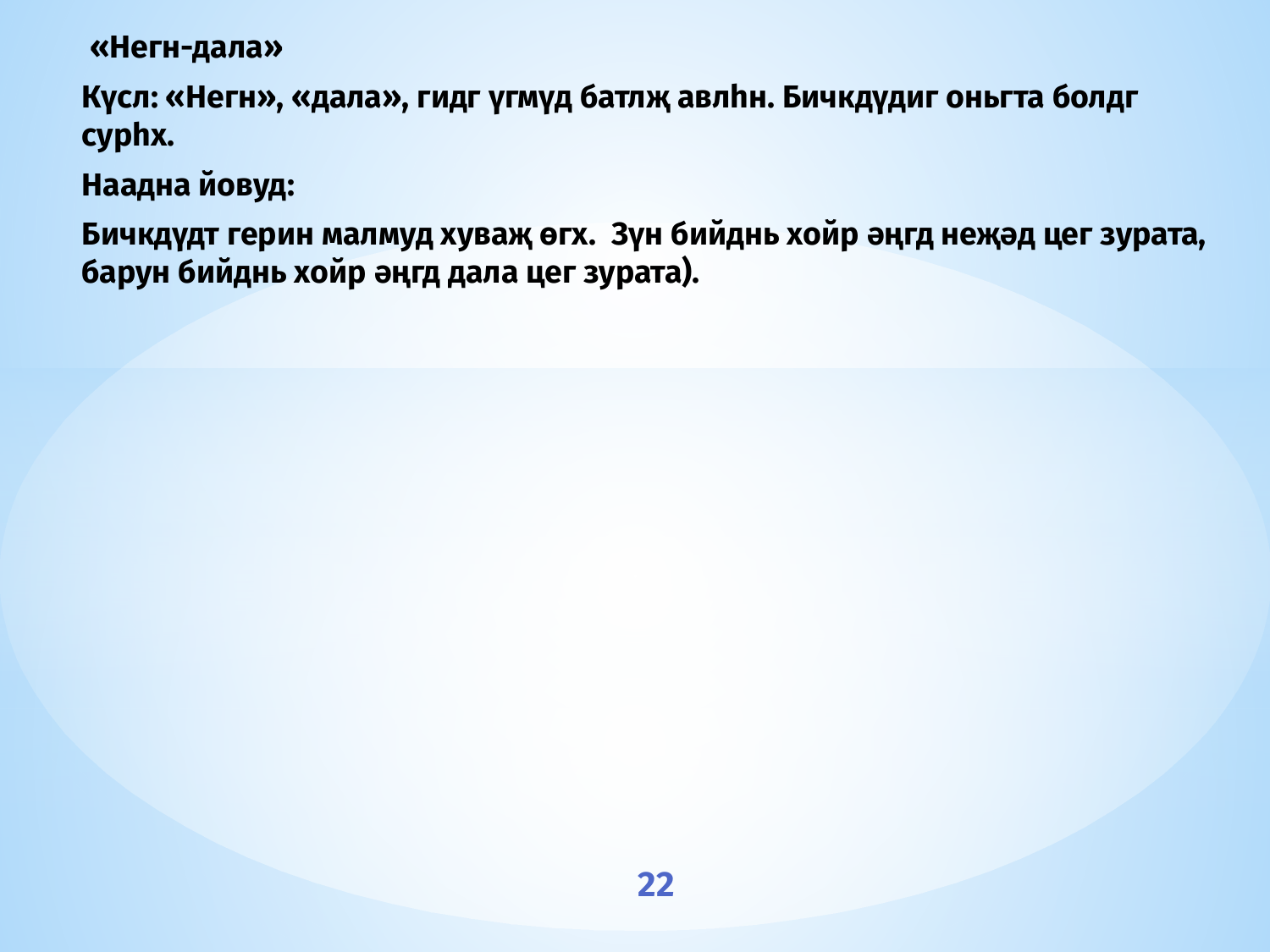

«Негн-дала»
Күсл: «Негн», «дала», гидг үгмүд батлҗ авлhн. Бичкдүдиг оньгта болдг сурhх.
Наадна йовуд:
Бичкдүдт герин малмуд хуваҗ өгх.  Зүн бийднь хойр әңгд неҗәд цег зурата, барун бийднь хойр әңгд дала цег зурата).
22